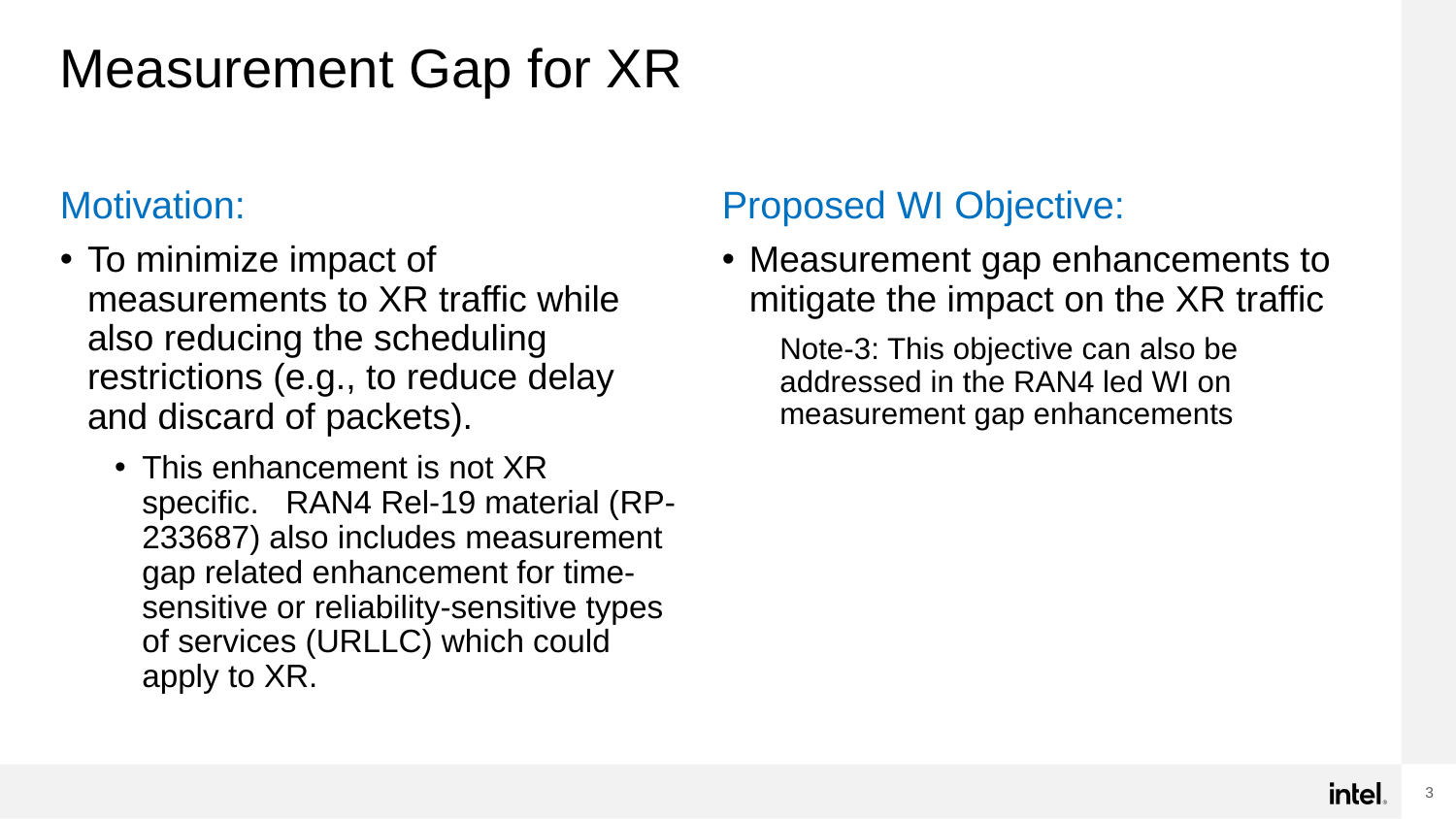

# Measurement Gap for XR
Motivation:
To minimize impact of measurements to XR traffic while also reducing the scheduling restrictions (e.g., to reduce delay and discard of packets).
This enhancement is not XR specific.   RAN4 Rel-19 material (RP-233687) also includes measurement gap related enhancement for time-sensitive or reliability-sensitive types of services (URLLC) which could apply to XR.
Proposed WI Objective:
Measurement gap enhancements to mitigate the impact on the XR traffic
Note-3: This objective can also be addressed in the RAN4 led WI on measurement gap enhancements